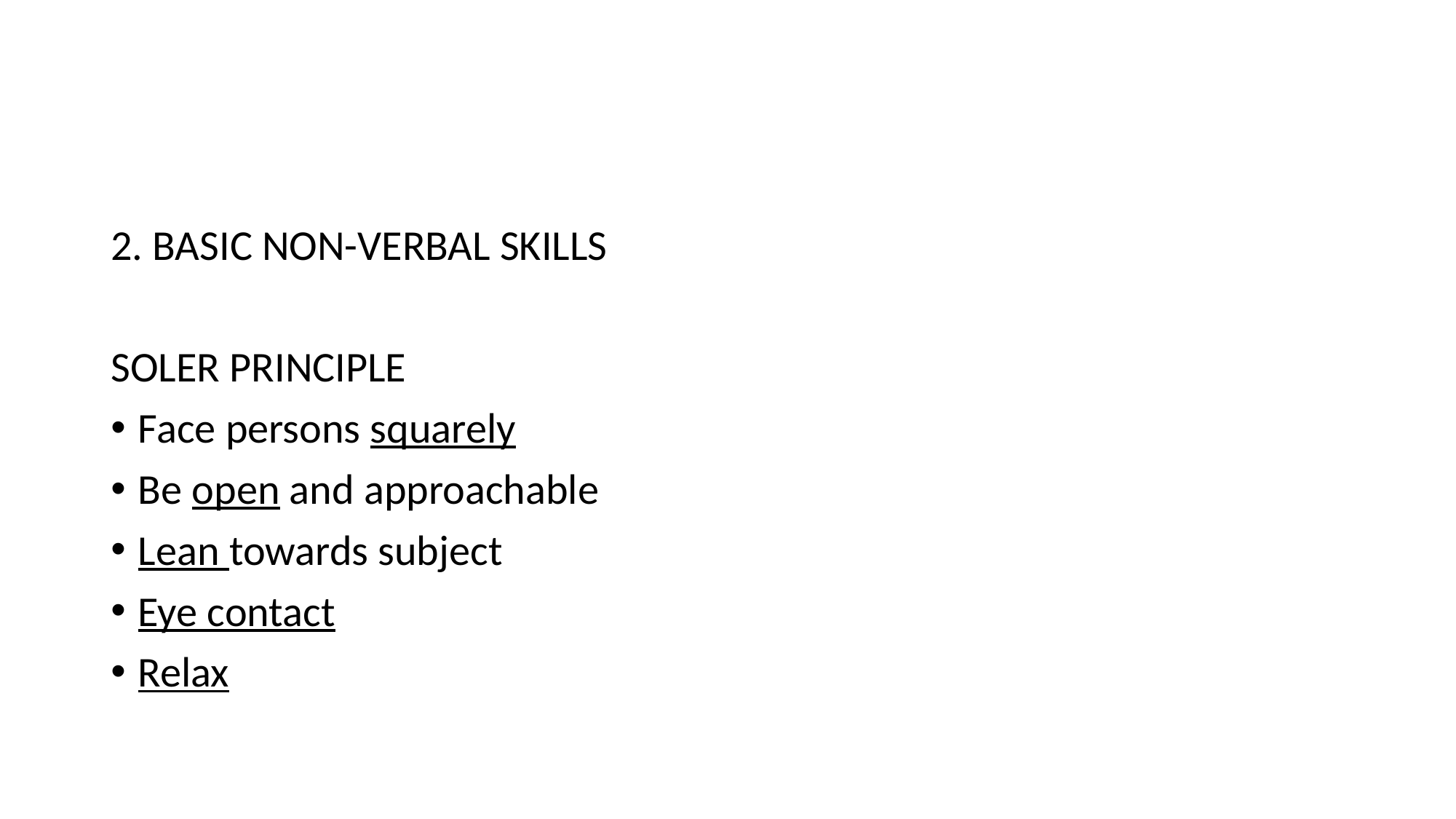

2. BASIC NON-VERBAL SKILLS

SOLER PRINCIPLE
Face persons squarely
Be open and approachable
Lean towards subject
Eye contact
Relax